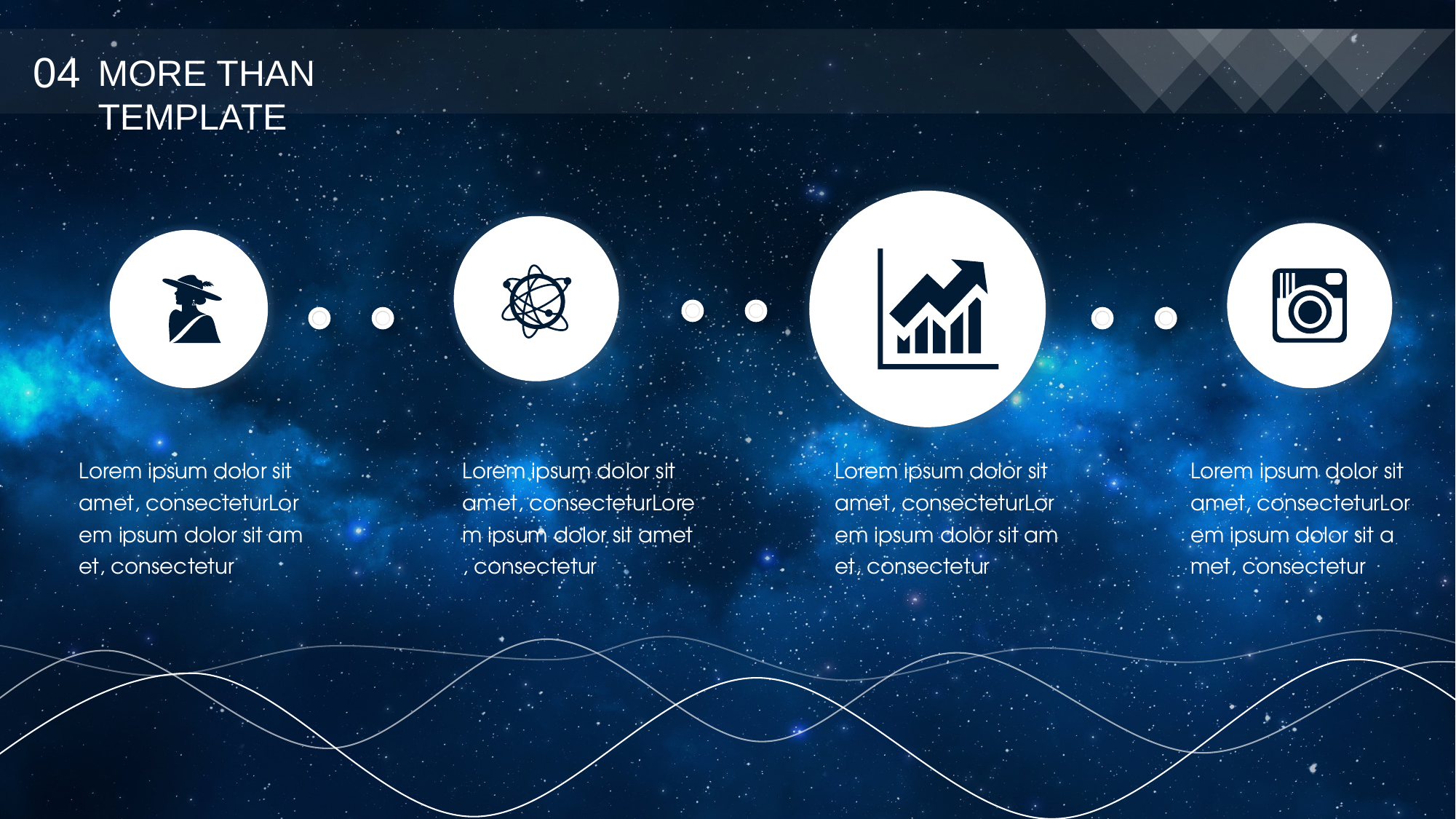

04
MORE THAN TEMPLATE

e7d195523061f1c0dc554706afe4c72a60a25314cbaece805811E654B44695D34D35691164BB3D154CCFD5D798F6FEAD99EAA8F1ADC3D4AFA5BC9ED0BB3A4B45073A038AC38E89AB54D31AA59602B9F134AB2F4D6262A1B4F8AD91EDB836BA4A8A86D335FB844568ED1D8A20E8CEC8589707BF5B91587DDBEC310FFCA457F18EA4057AC7F56DD7C2

Lorem ipsum dolor sit amet, consecteturLorem ipsum dolor sit amet, consectetur
Lorem ipsum dolor sit amet, consecteturLorem ipsum dolor sit amet, consectetur
Lorem ipsum dolor sit amet, consecteturLorem ipsum dolor sit amet, consectetur
Lorem ipsum dolor sit amet, consecteturLorem ipsum dolor sit amet, consectetur